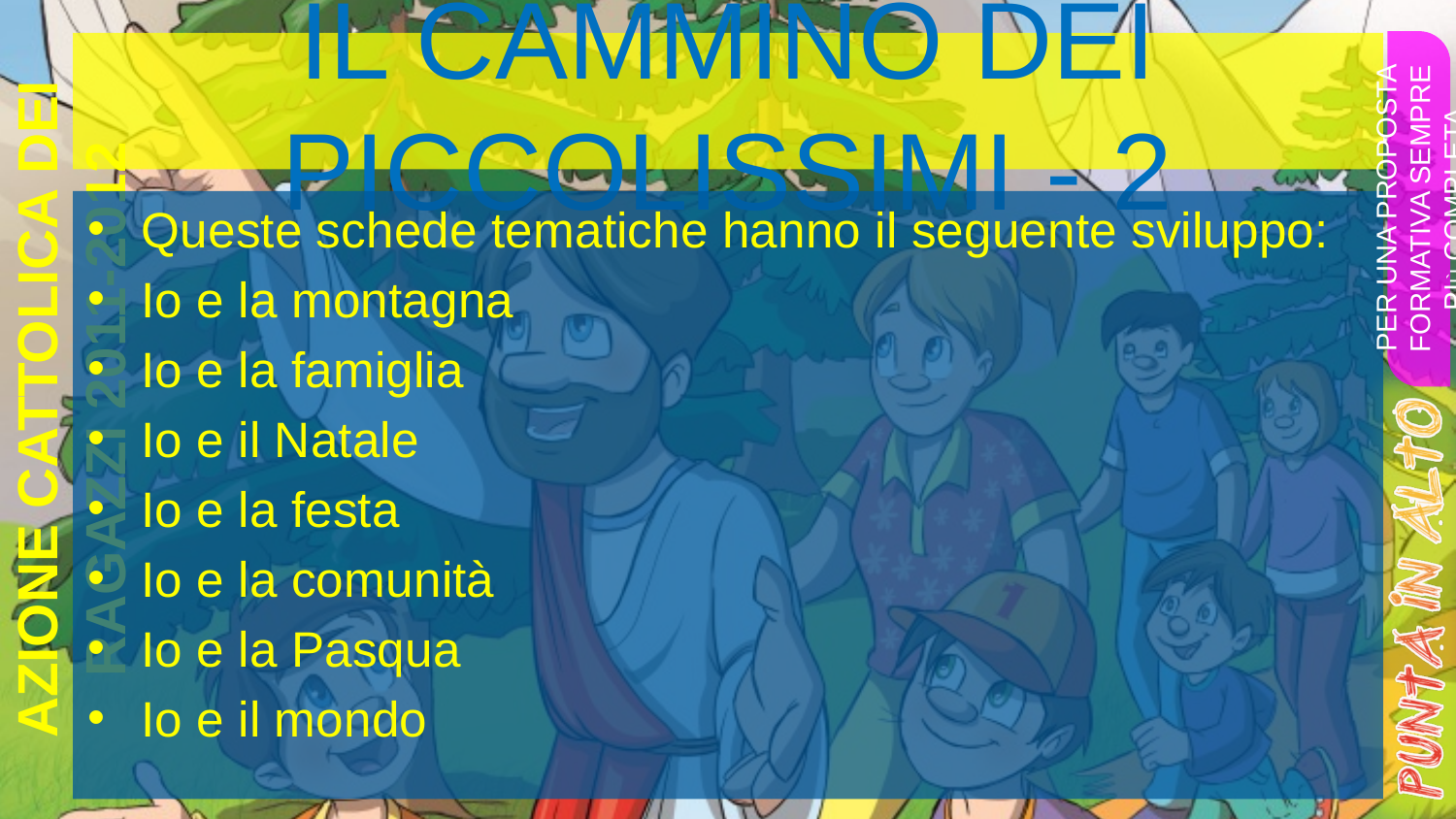

# IL CAMMINO DEI PICCOLISSIMI - 2
PER UNA PROPOSTA FORMATIVA SEMPRE PIÙ COMPLETA
Queste schede tematiche hanno il seguente sviluppo:
Io e la montagna
Io e la famiglia
Io e il Natale
Io e la festa
Io e la comunità
Io e la Pasqua
Io e il mondo